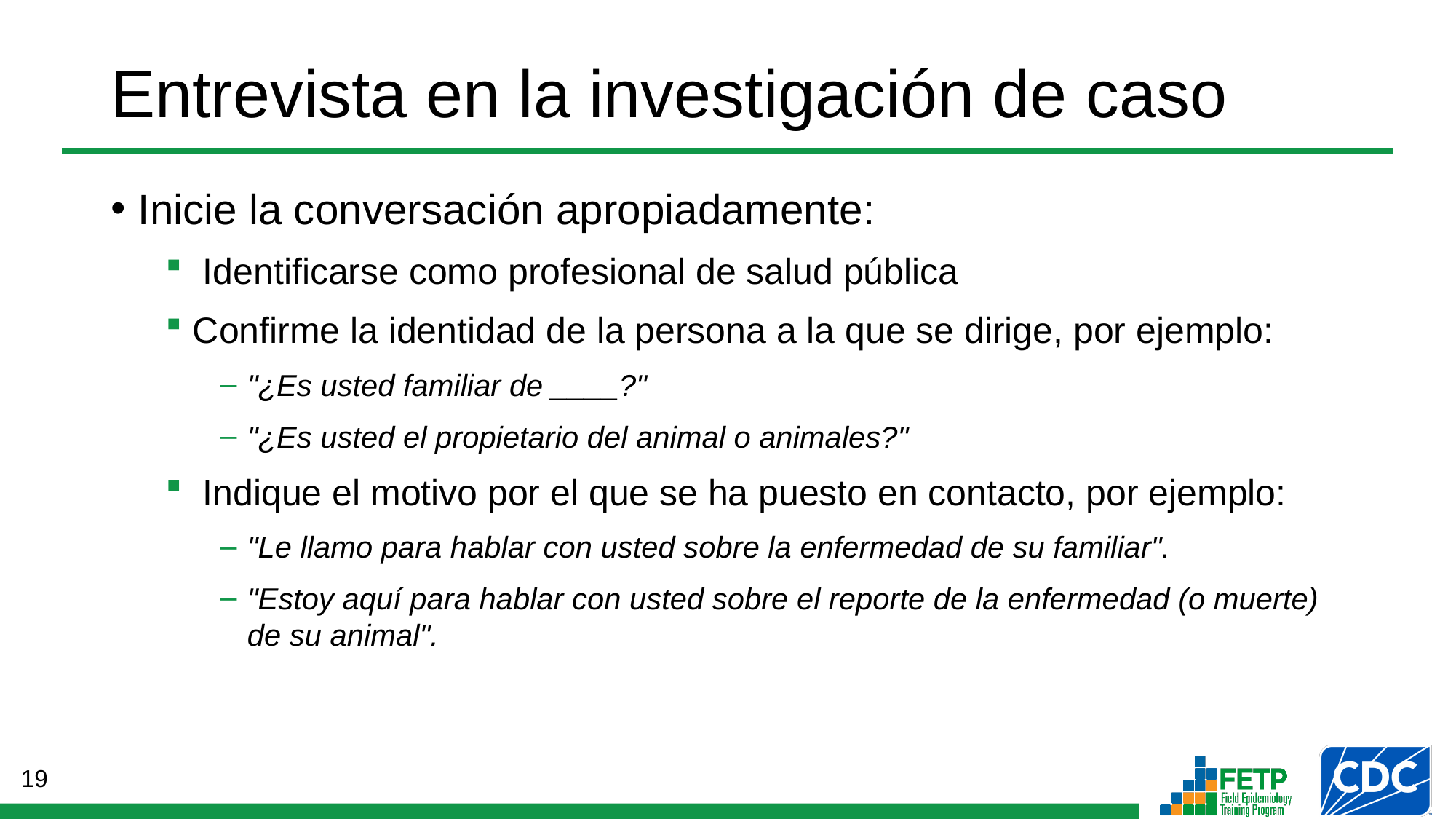

# Entrevista en la investigación de caso
Inicie la conversación apropiadamente:
 Identificarse como profesional de salud pública
Confirme la identidad de la persona a la que se dirige, por ejemplo:
"¿Es usted familiar de ____?"
"¿Es usted el propietario del animal o animales?"
 Indique el motivo por el que se ha puesto en contacto, por ejemplo:
"Le llamo para hablar con usted sobre la enfermedad de su familiar".
"Estoy aquí para hablar con usted sobre el reporte de la enfermedad (o muerte) de su animal".